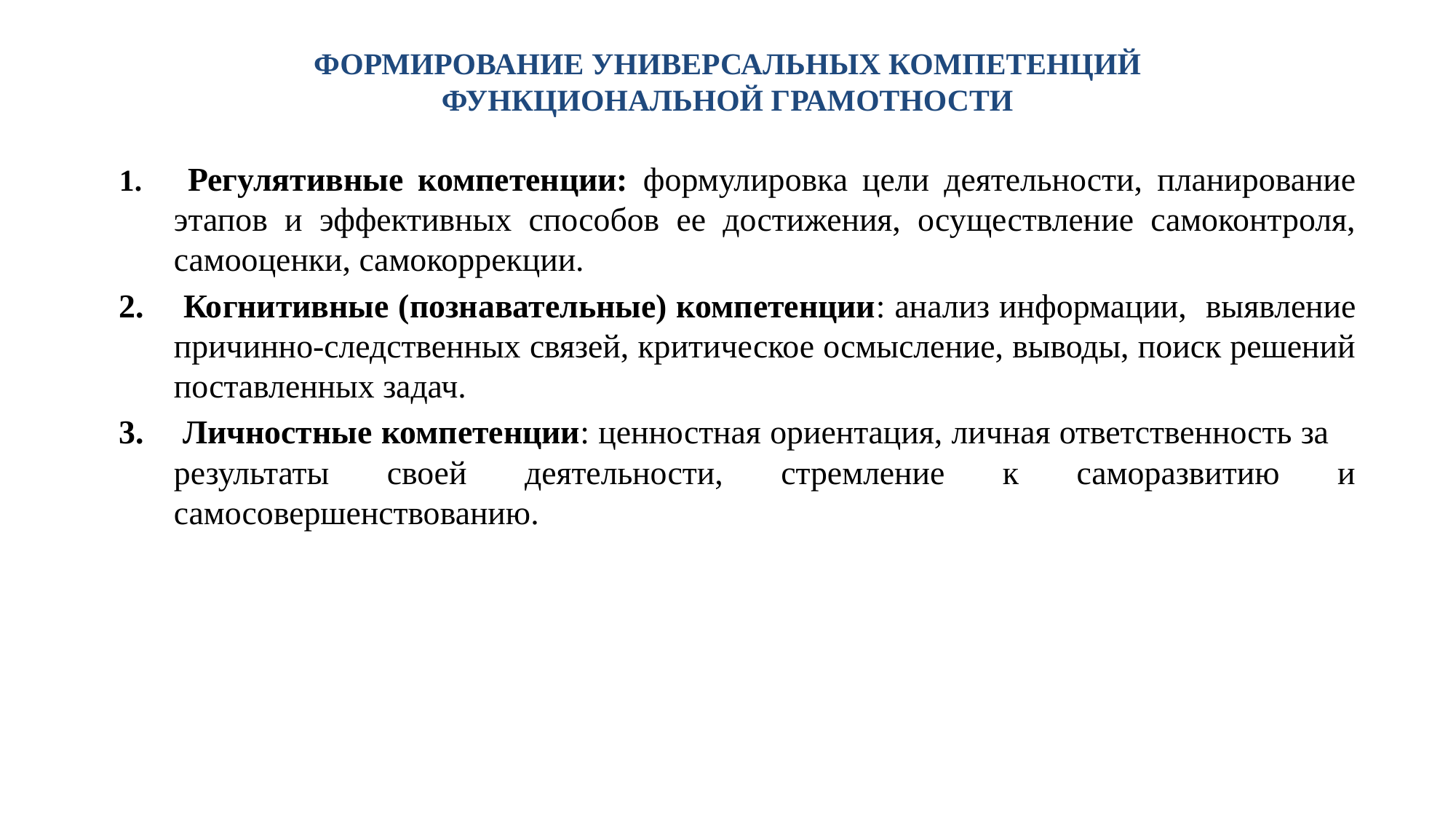

#
ФОРМИРОВАНИЕ УНИВЕРСАЛЬНЫХ КОМПЕТЕНЦИЙ ФУНКЦИОНАЛЬНОЙ ГРАМОТНОСТИ
 Регулятивные компетенции: формулировка цели деятельности, планирование этапов и эффективных способов ее достижения, осуществление самоконтроля, самооценки, самокоррекции.
 Когнитивные (познавательные) компетенции: анализ информации,  выявление причинно-следственных связей, критическое осмысление, выводы, поиск решений поставленных задач.
 Личностные компетенции: ценностная ориентация, личная ответственность за    результаты своей деятельности, стремление к саморазвитию и самосовершенствованию.